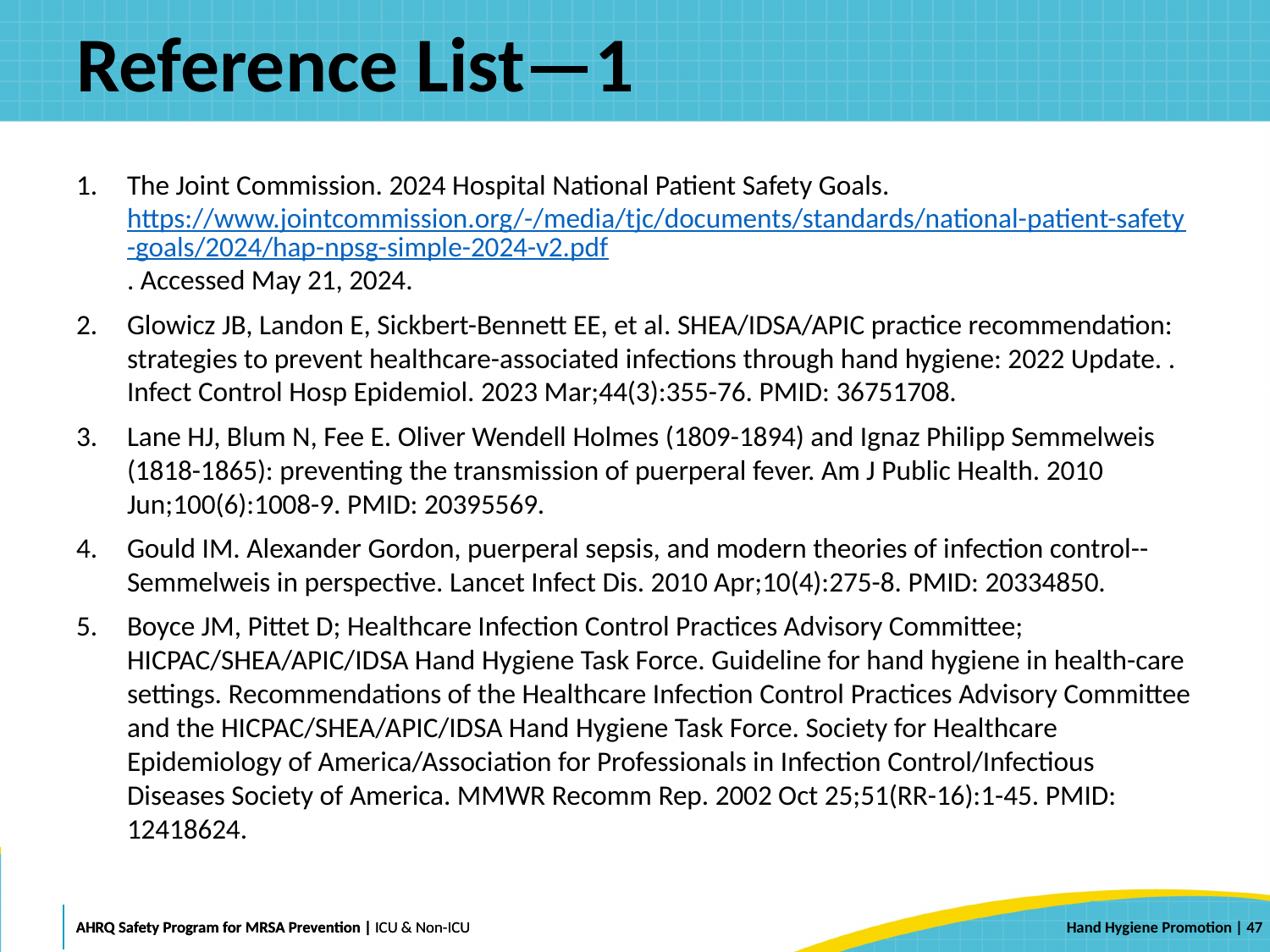

# Reference List—1
The Joint Commission. 2024 Hospital National Patient Safety Goals. https://www.jointcommission.org/-/media/tjc/documents/standards/national-patient-safety-goals/2024/hap-npsg-simple-2024-v2.pdf. Accessed May 21, 2024.
Glowicz JB, Landon E, Sickbert-Bennett EE, et al. SHEA/IDSA/APIC practice recommendation: strategies to prevent healthcare-associated infections through hand hygiene: 2022 Update. . Infect Control Hosp Epidemiol. 2023 Mar;44(3):355-76. PMID: 36751708.
Lane HJ, Blum N, Fee E. Oliver Wendell Holmes (1809-1894) and Ignaz Philipp Semmelweis (1818-1865): preventing the transmission of puerperal fever. Am J Public Health. 2010 Jun;100(6):1008-9. PMID: 20395569.
Gould IM. Alexander Gordon, puerperal sepsis, and modern theories of infection control--Semmelweis in perspective. Lancet Infect Dis. 2010 Apr;10(4):275-8. PMID: 20334850.
Boyce JM, Pittet D; Healthcare Infection Control Practices Advisory Committee; HICPAC/SHEA/APIC/IDSA Hand Hygiene Task Force. Guideline for hand hygiene in health-care settings. Recommendations of the Healthcare Infection Control Practices Advisory Committee and the HICPAC/SHEA/APIC/IDSA Hand Hygiene Task Force. Society for Healthcare Epidemiology of America/Association for Professionals in Infection Control/Infectious Diseases Society of America. MMWR Recomm Rep. 2002 Oct 25;51(RR-16):1-45. PMID: 12418624.
 | 47